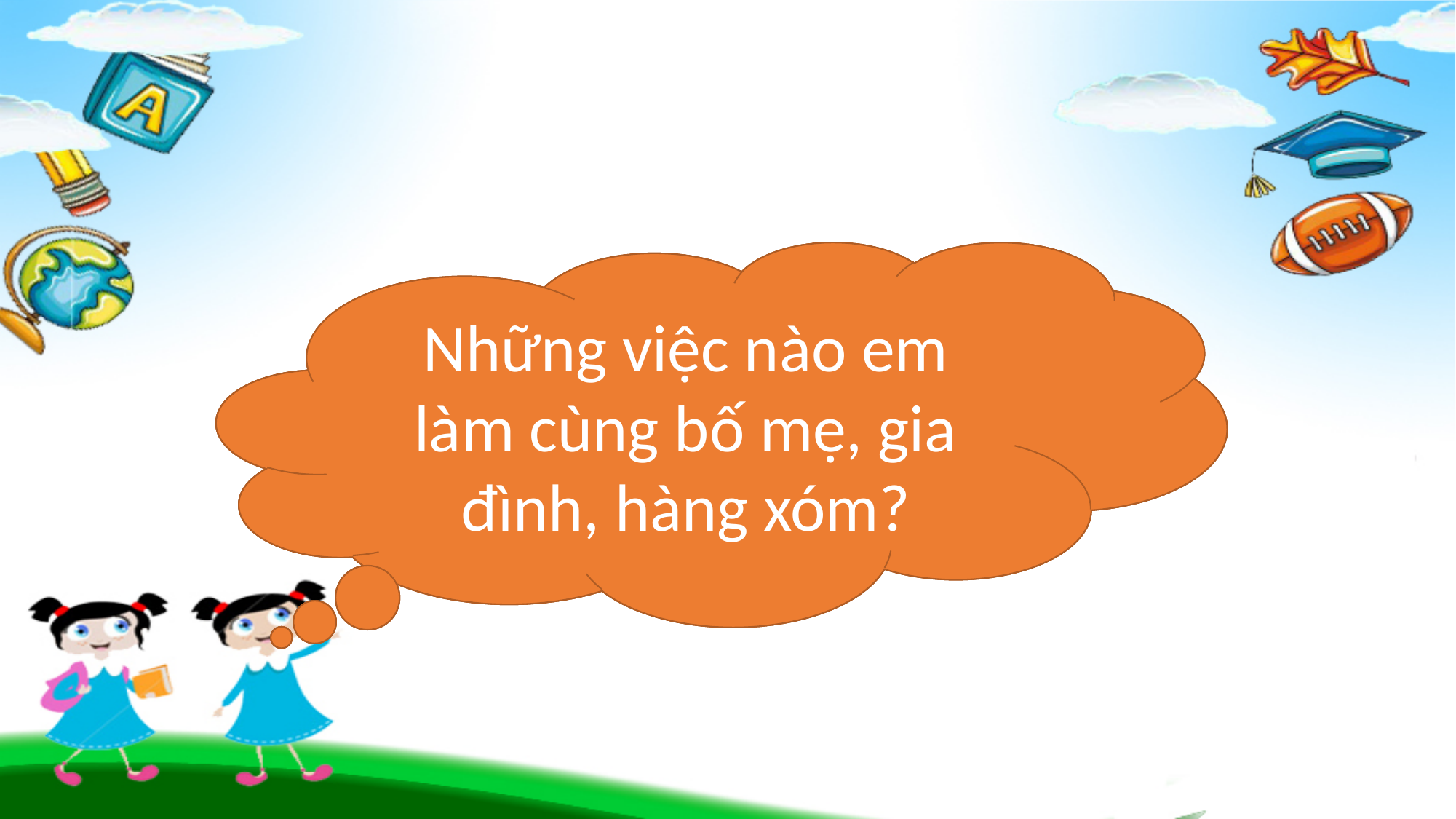

Những việc nào em làm cùng bố mẹ, gia đình, hàng xóm?
Những việc gì em thường xuyên tự làm không cần ai nhắc?
Vào ngày cuối tuần em thường làm gì?